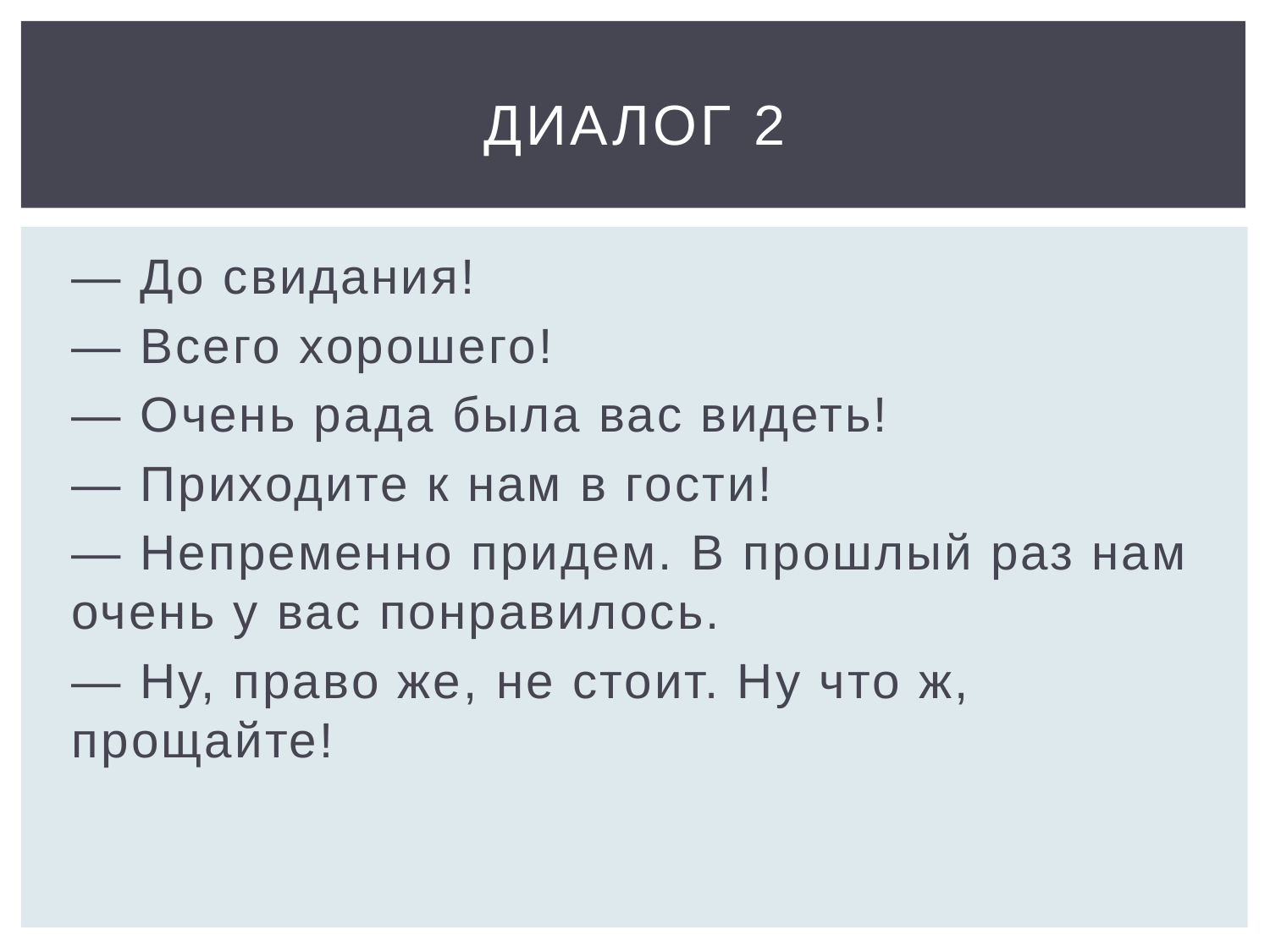

# Диалог 2
— До свидания!
— Всего хорошего!
— Очень рада была вас видеть!
— Приходите к нам в гости!
— Непременно придем. В прошлый раз нам очень у вас понравилось.
— Ну, право же, не стоит. Ну что ж, прощайте!